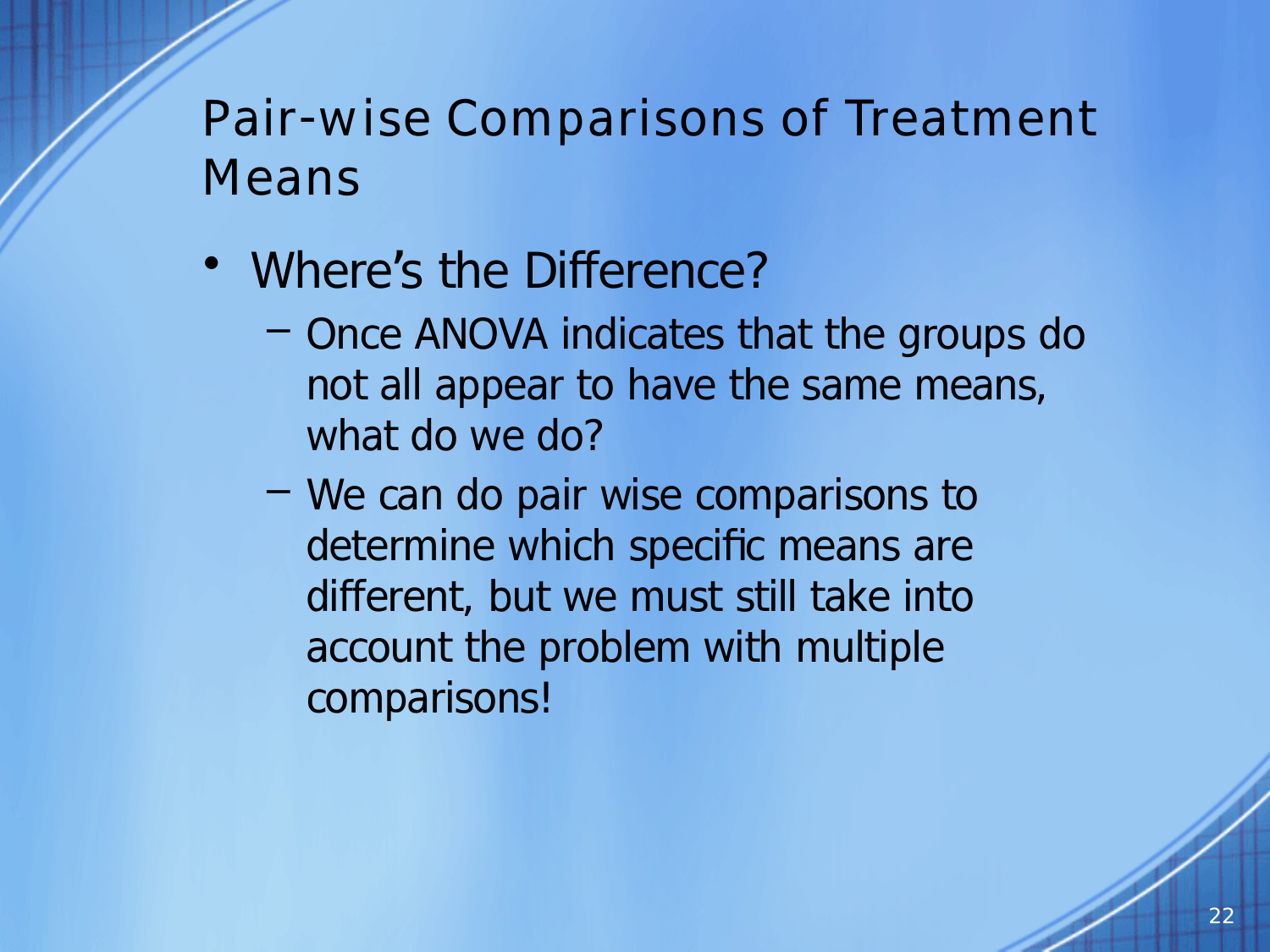

# Pair-wise Comparisons of Treatment Means
Where’s the Difference?
Once ANOVA indicates that the groups do not all appear to have the same means, what do we do?
We can do pair wise comparisons to determine which specific means are different, but we must still take into account the problem with multiple comparisons!

22